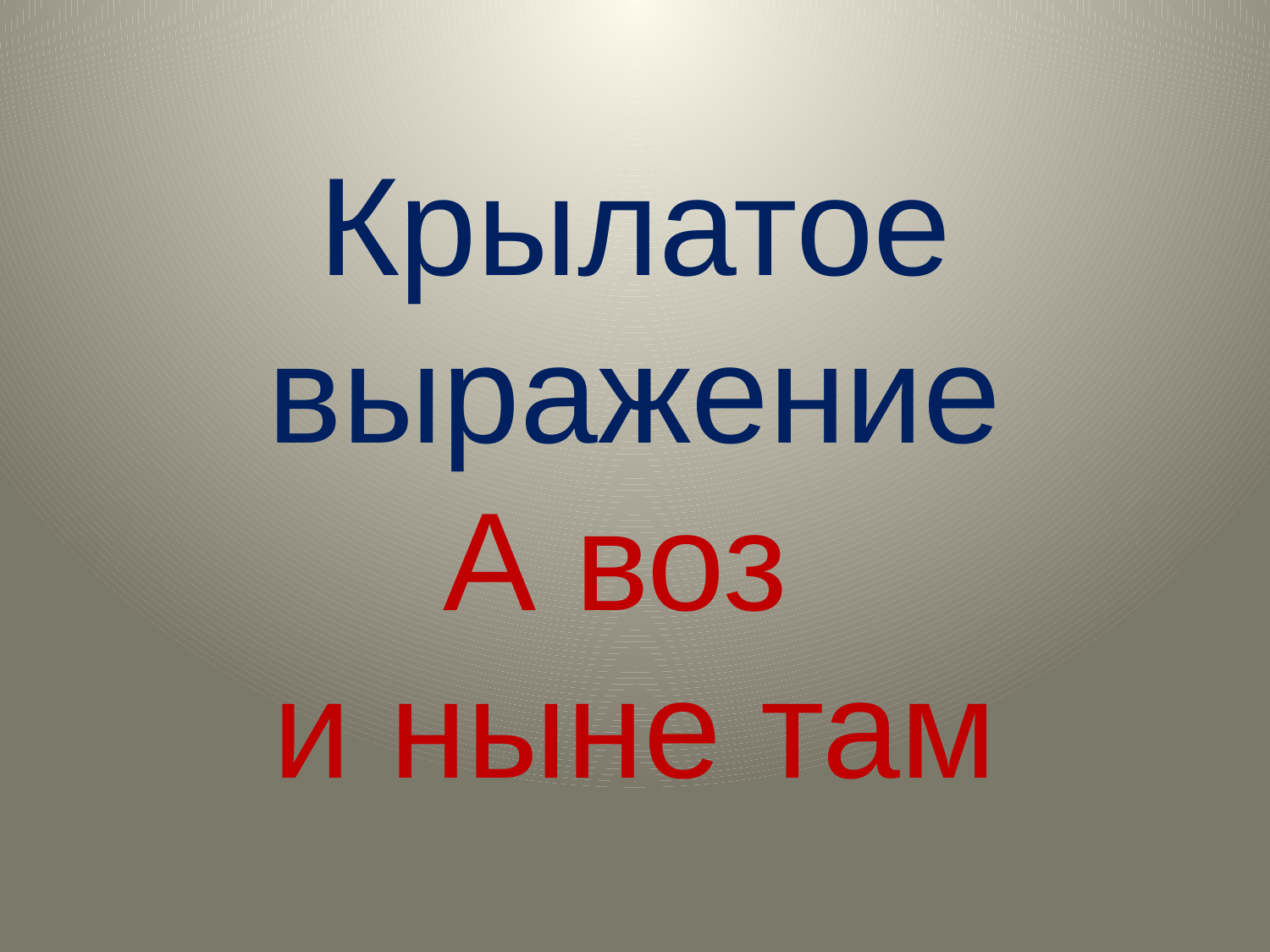

# Крылатое выражение А воз и ныне там